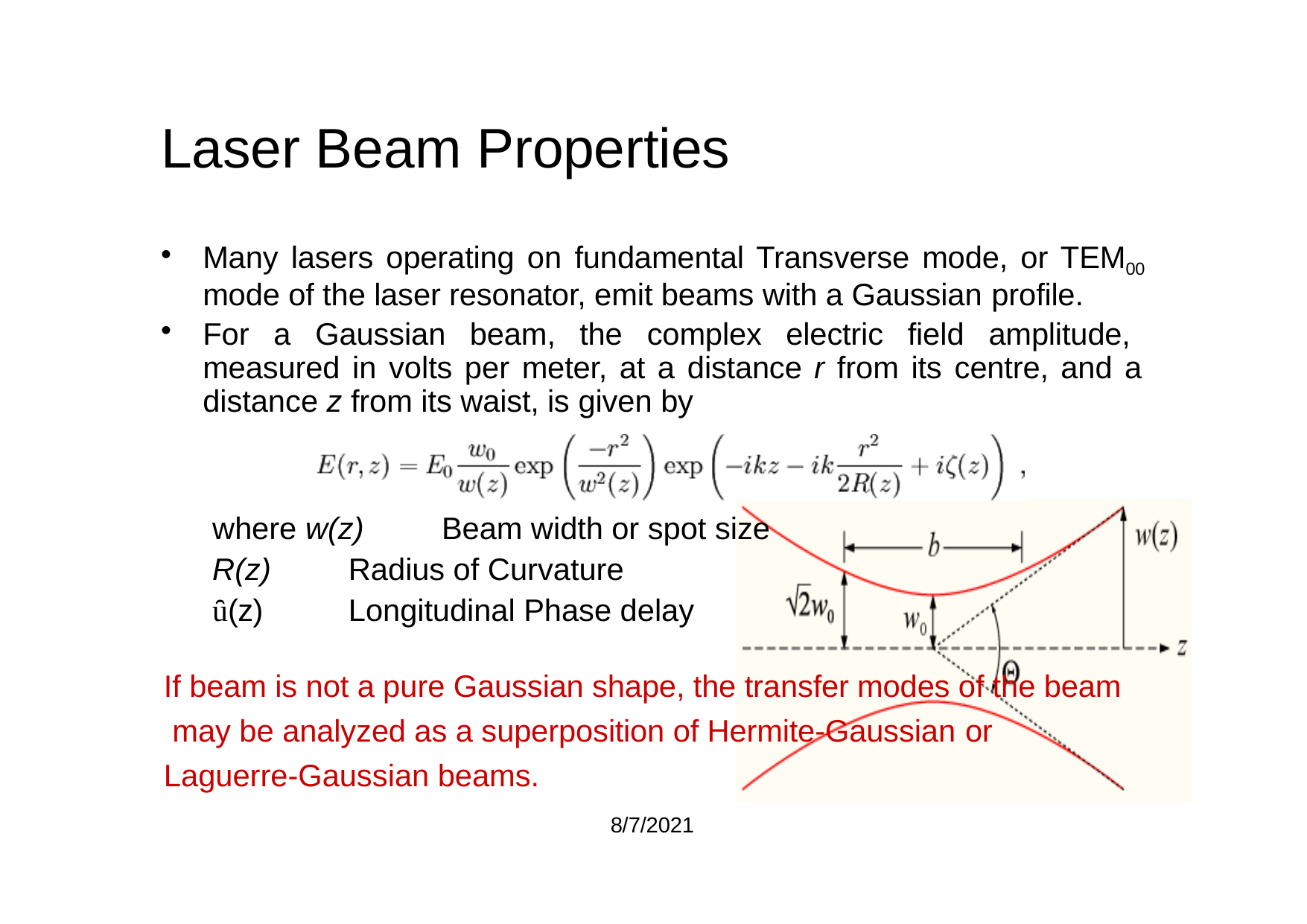

# Laser Beam Properties
Many lasers operating on fundamental Transverse mode, or TEM00  mode of the laser resonator, emit beams with a Gaussian profile.
For a Gaussian beam, the complex electric field amplitude,  measured in volts per meter, at a distance r from its centre, and a  distance z from its waist, is given by

where w(z)	Beam width or spot size
R(z)	Radius of Curvature
ȗ(z)	Longitudinal Phase delay
If beam is not a pure Gaussian shape, the transfer modes of the beam  may be analyzed as a superposition of Hermite-Gaussian or
Laguerre-Gaussian beams.

8/7/2021